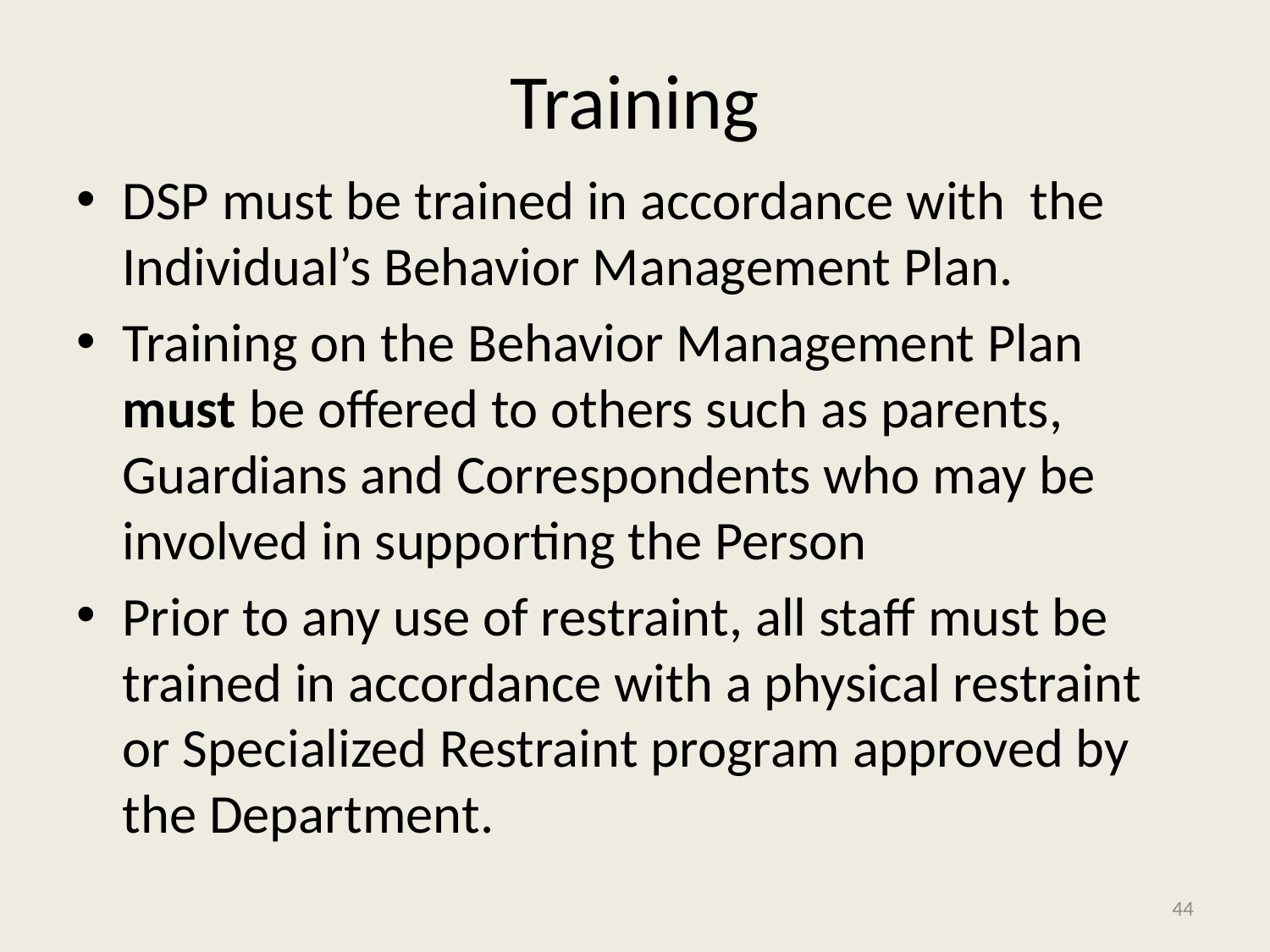

# Training
DSP must be trained in accordance with  the Individual’s Behavior Management Plan.
Training on the Behavior Management Plan must be offered to others such as parents, Guardians and Correspondents who may be involved in supporting the Person
Prior to any use of restraint, all staff must be trained in accordance with a physical restraint or Specialized Restraint program approved by the Department.
44